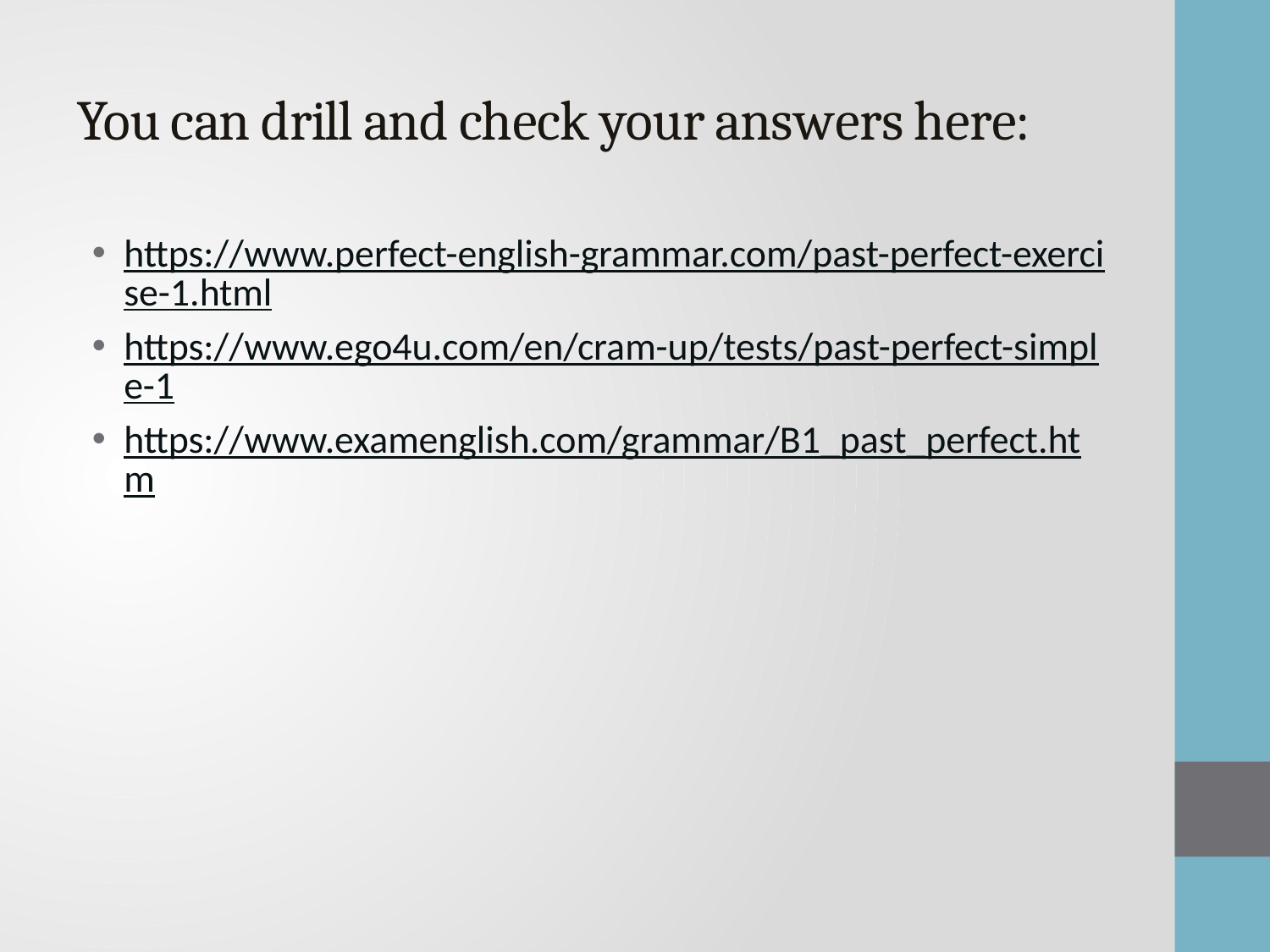

# You can drill and check your answers here:
https://www.perfect-english-grammar.com/past-perfect-exercise-1.html
https://www.ego4u.com/en/cram-up/tests/past-perfect-simple-1
https://www.examenglish.com/grammar/B1_past_perfect.htm